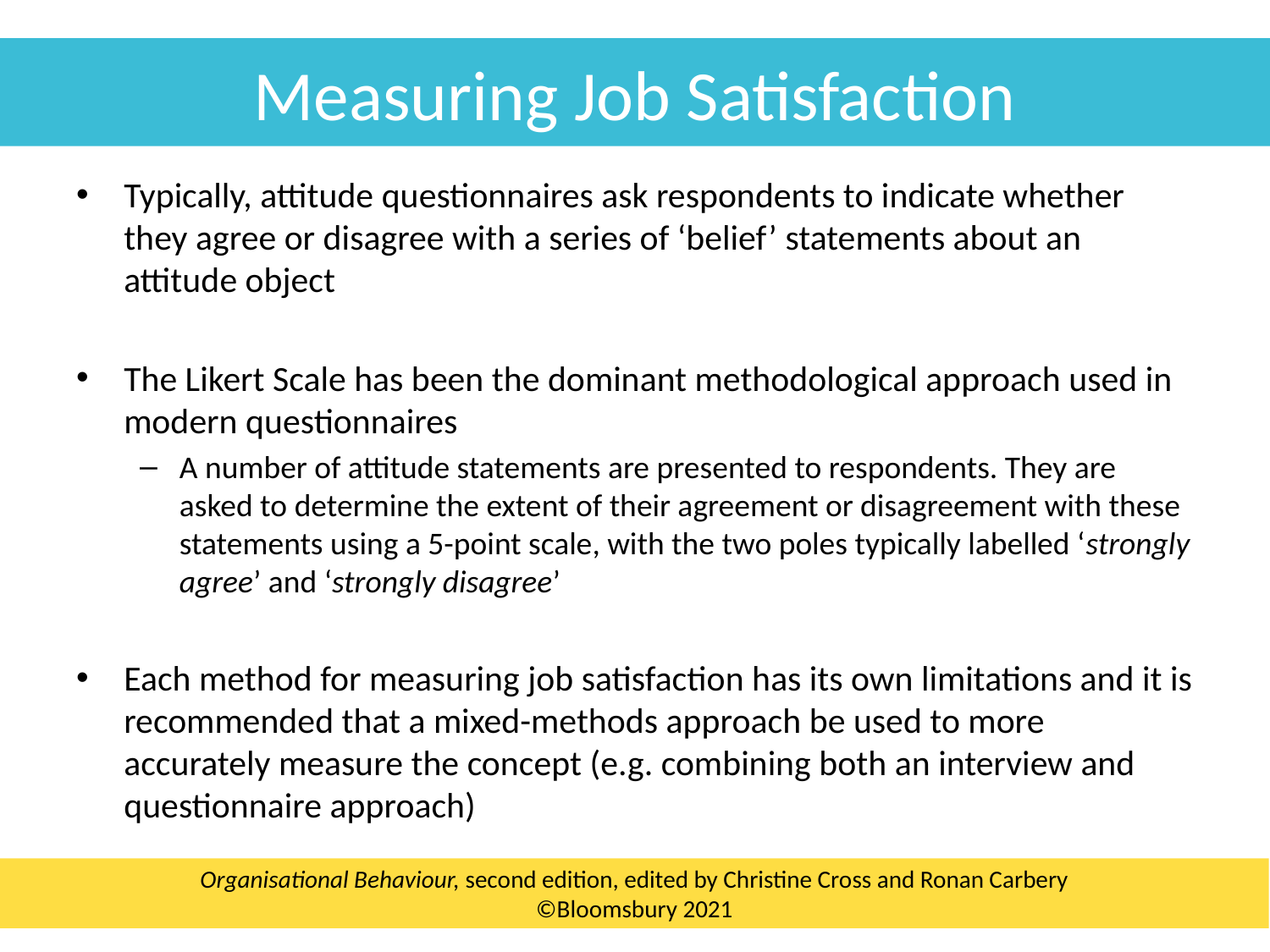

Measuring Job Satisfaction
Typically, attitude questionnaires ask respondents to indicate whether they agree or disagree with a series of ‘belief’ statements about an attitude object

The Likert Scale has been the dominant methodological approach used in modern questionnaires
A number of attitude statements are presented to respondents. They are asked to determine the extent of their agreement or disagreement with these statements using a 5-point scale, with the two poles typically labelled ‘strongly agree’ and ‘strongly disagree’

Each method for measuring job satisfaction has its own limitations and it is recommended that a mixed-methods approach be used to more accurately measure the concept (e.g. combining both an interview and questionnaire approach)